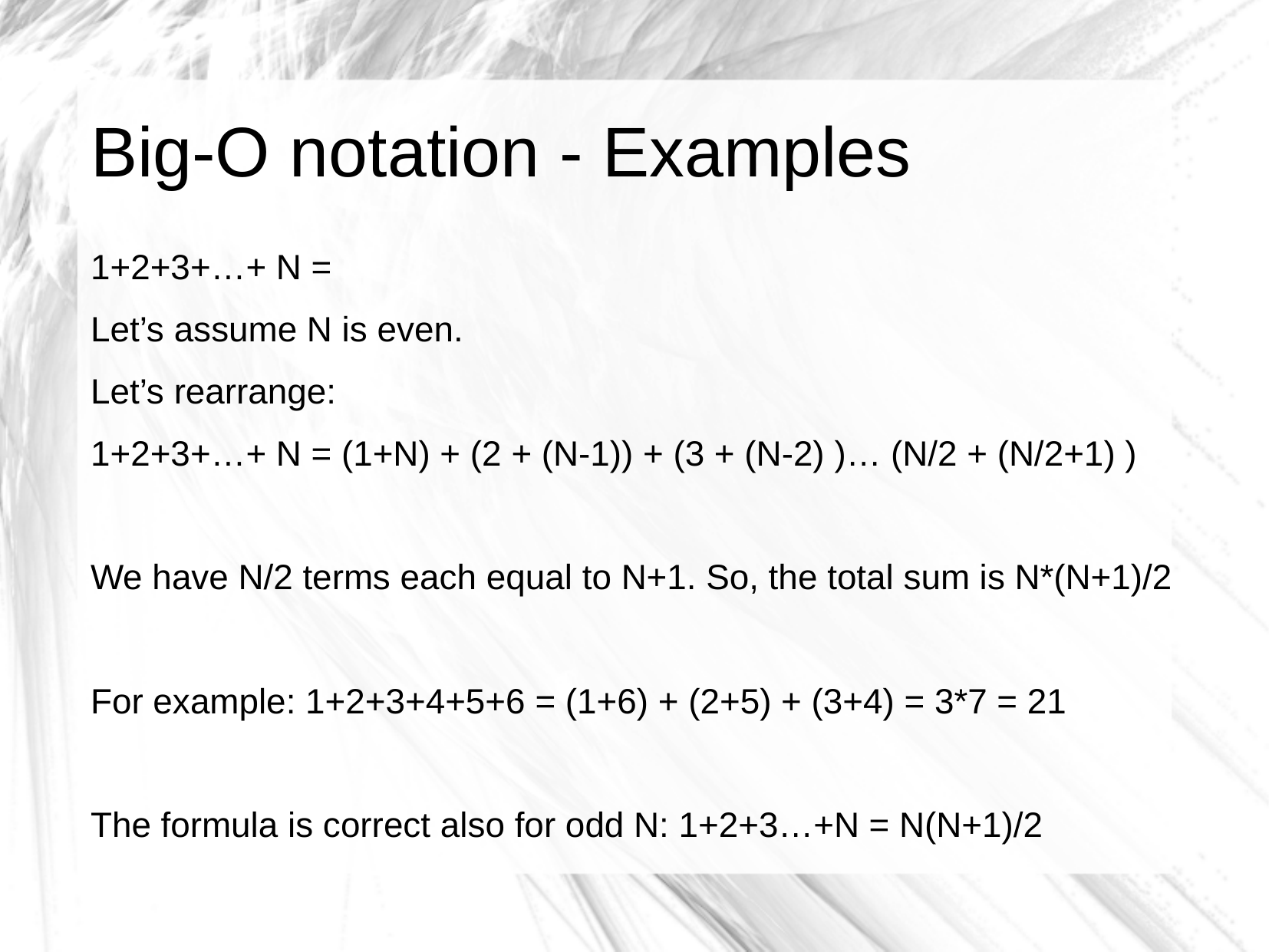

# Big-O notation - Examples
1+2+3+…+ N =
Let’s assume N is even.
Let’s rearrange:
1+2+3+…+ N = (1+N) + (2 + (N-1)) + (3 + (N-2) )… (N/2 + (N/2+1) )

We have N/2 terms each equal to N+1. So, the total sum is N*(N+1)/2

For example: 1+2+3+4+5+6 = (1+6) + (2+5) + (3+4) = 3*7 = 21

The formula is correct also for odd N: 1+2+3…+N = N(N+1)/2